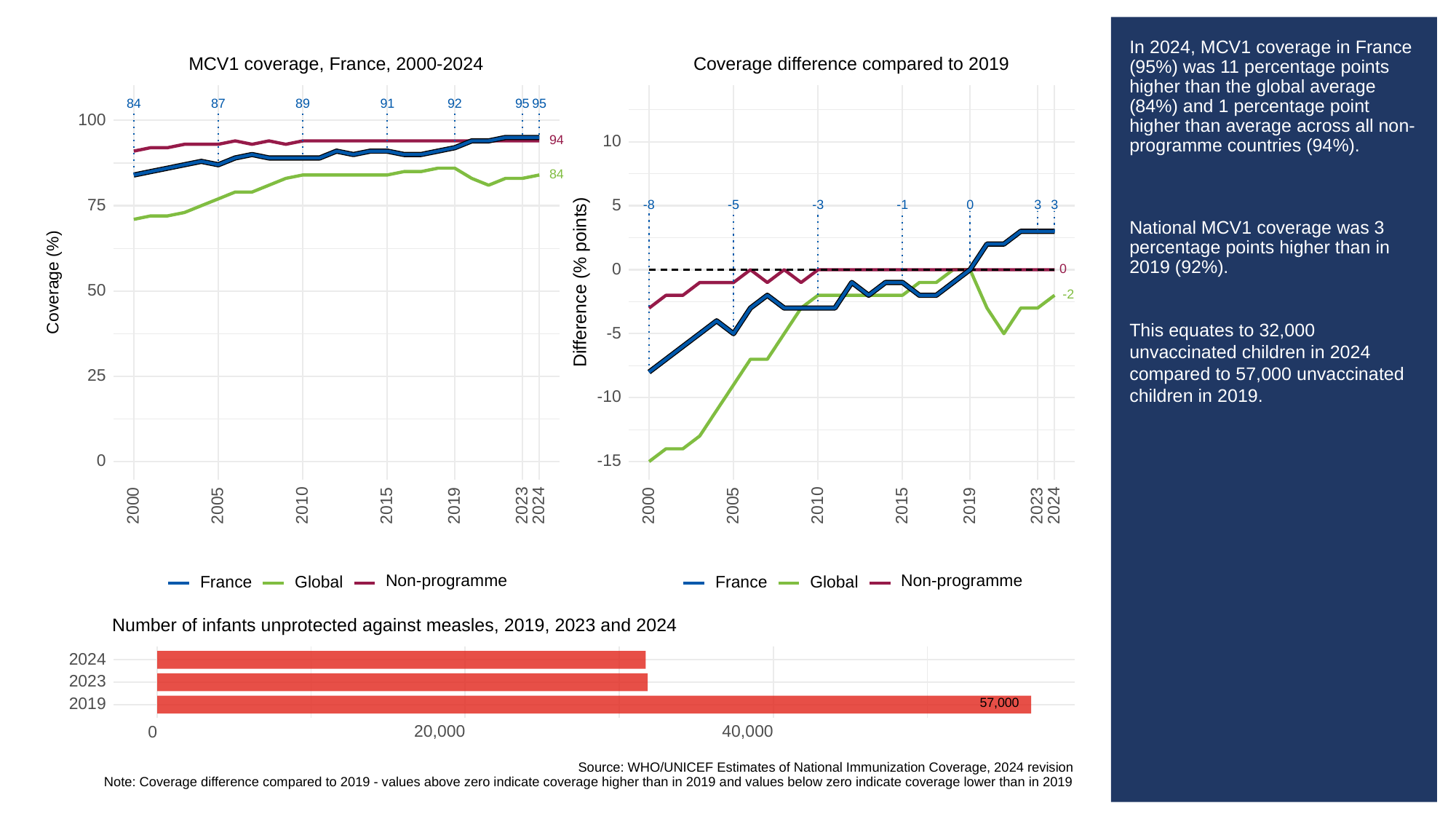

# In 2024, MCV1 coverage in France (95%) was 11 percentage points higher than the global average (84%) and 1 percentage point higher than average across all non-programme countries (94%).

National MCV1 coverage was 3 percentage points higher than in 2019 (92%).

This equates to 32,000 unvaccinated children in 2024 compared to 57,000 unvaccinated children in 2019.

MCV1 coverage, France, 2000-2024
Coverage difference compared to 2019

84
87
89
91
92
95
95

100

10
94

84

75
5
-3
3
3
-8
0
-1
-5

0
0

Difference (% points)
Coverage (%)
50
-2

-5

25

-10

0
-15

2023
2023
2000
2005
2010
2015
2019
2024
2000
2005
2010
2015
2019
2024
Non-programme
Non-programme
Global
Global
France
France

Number of infants unprotected against measles, 2019, 2023 and 2024

2024

2023

57,000
2019

20,000
40,000
0
Source: WHO/UNICEF Estimates of National Immunization Coverage, 2024 revision
Note: Coverage difference compared to 2019 - values above zero indicate coverage higher than in 2019 and values below zero indicate coverage lower than in 2019